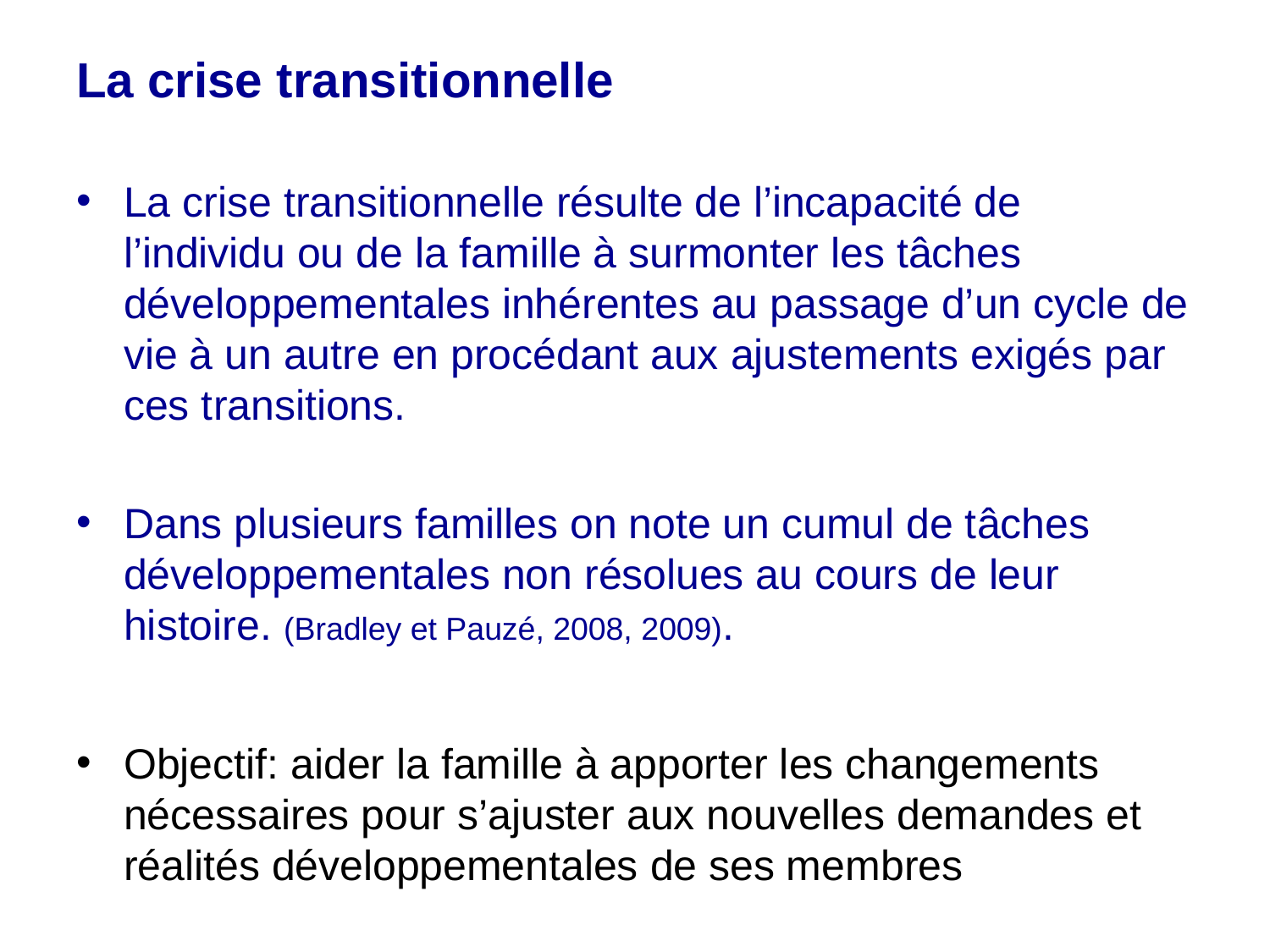

La crise transitionnelle

La crise transitionnelle résulte de l’incapacité de l’individu ou de la famille à surmonter les tâches développementales inhérentes au passage d’un cycle de vie à un autre en procédant aux ajustements exigés par ces transitions.

Dans plusieurs familles on note un cumul de tâches développementales non résolues au cours de leur histoire. (Bradley et Pauzé, 2008, 2009).

Objectif: aider la famille à apporter les changements nécessaires pour s’ajuster aux nouvelles demandes et réalités développementales de ses membres